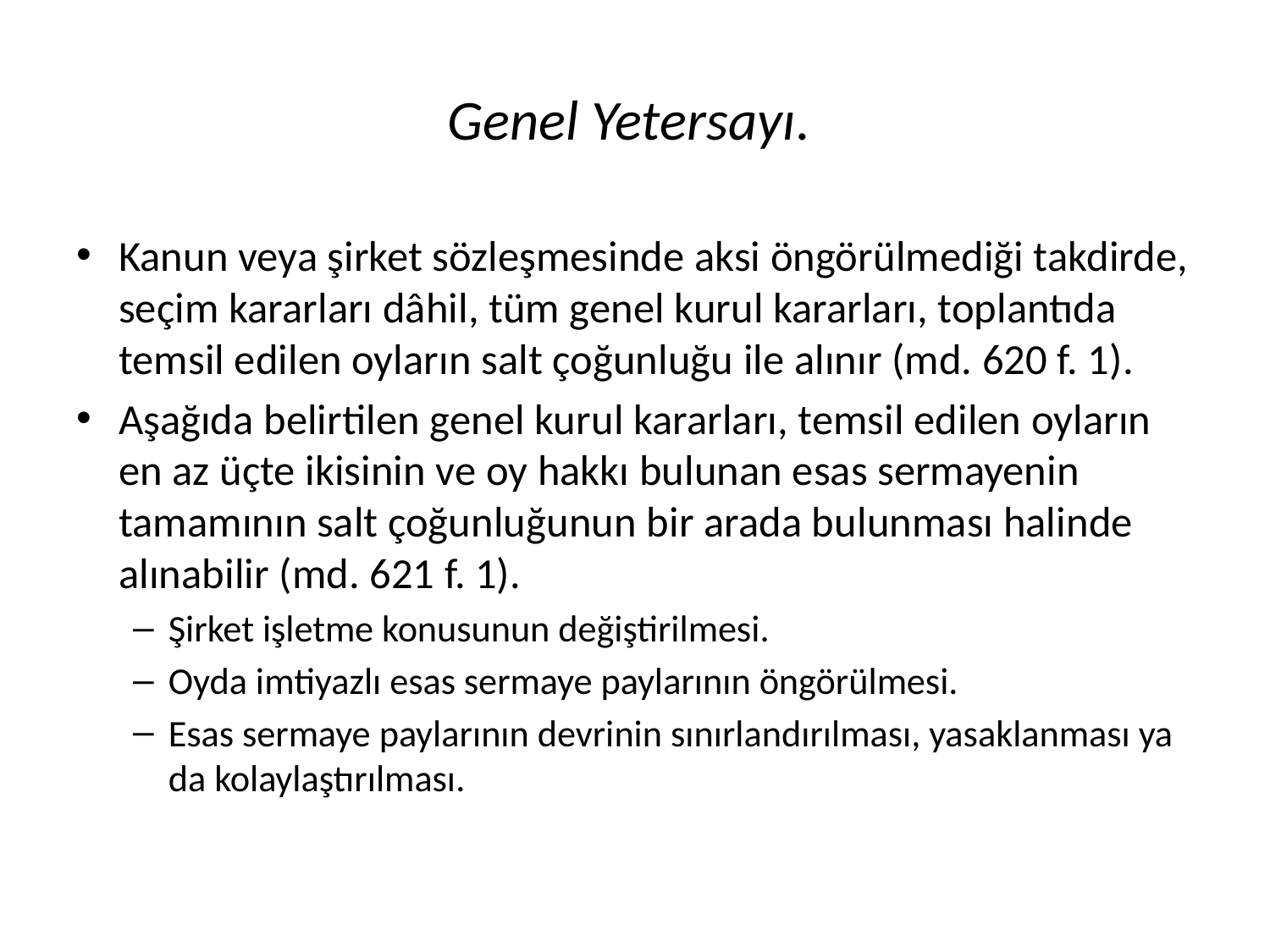

# Genel Yetersayı.
Kanun veya şirket sözleşmesinde aksi öngörülmediği takdirde, seçim kararları dâhil, tüm genel kurul kararları, toplantıda temsil edilen oyların salt çoğunluğu ile alınır (md. 620 f. 1).
Aşağıda belirtilen genel kurul kararları, temsil edilen oyların en az üçte ikisinin ve oy hakkı bulunan esas sermayenin tamamının salt çoğunluğunun bir arada bulunması halinde alınabilir (md. 621 f. 1).
Şirket işletme konusunun değiştirilmesi.
Oyda imtiyazlı esas sermaye paylarının öngörülmesi.
Esas sermaye paylarının devrinin sınırlandırılması, yasaklanması ya da kolaylaştırılması.